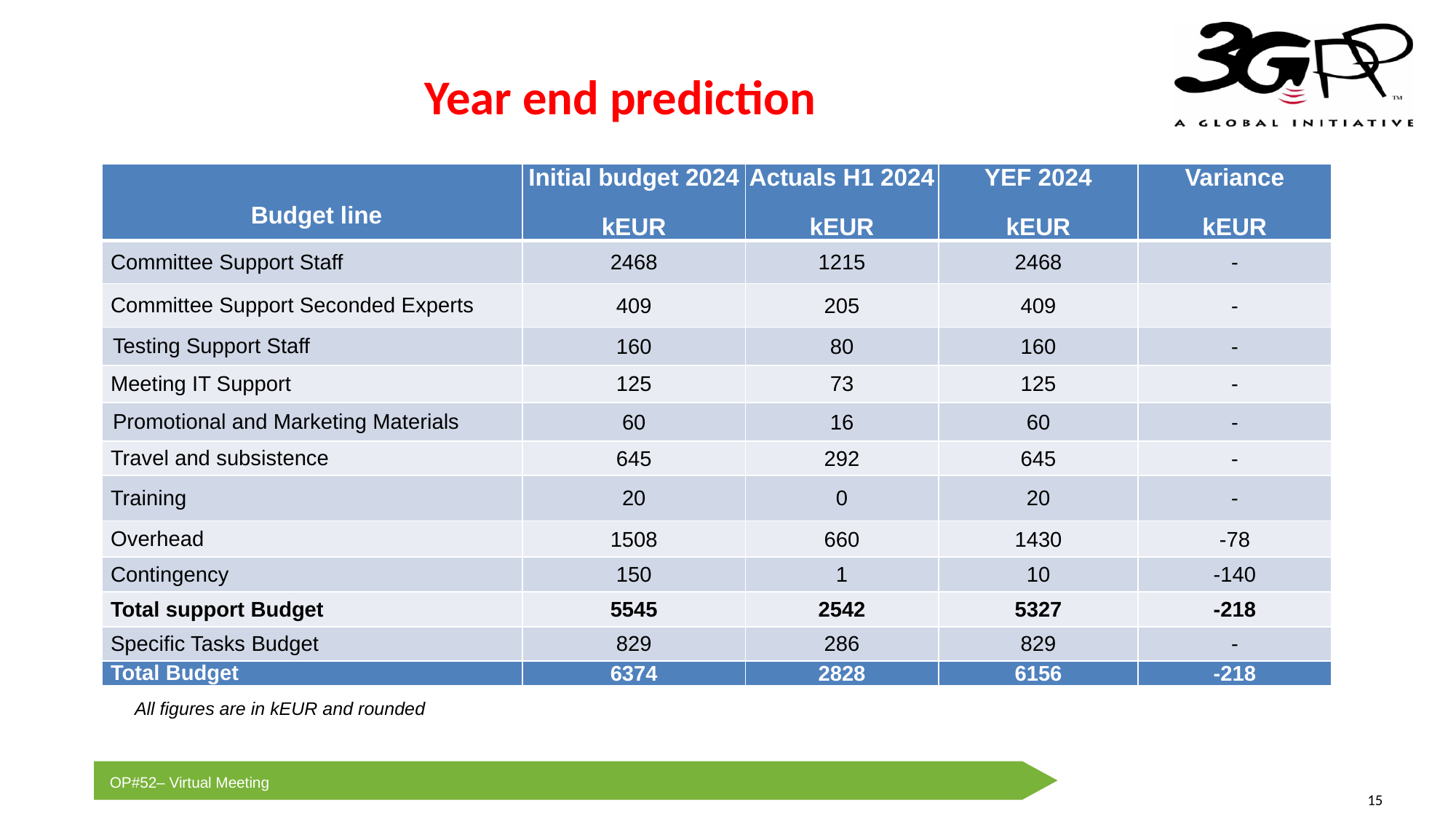

# Year end prediction
| Budget line | Initial budget 2024 kEUR | Actuals H1 2024 kEUR | YEF 2024 kEUR | Variance kEUR |
| --- | --- | --- | --- | --- |
| Committee Support Staff | 2468 | 1215 | 2468 | - |
| Committee Support Seconded Experts | 409 | 205 | 409 | - |
| Testing Support Staff | 160 | 80 | 160 | - |
| Meeting IT Support | 125 | 73 | 125 | - |
| Promotional and Marketing Materials | 60 | 16 | 60 | - |
| Travel and subsistence | 645 | 292 | 645 | - |
| Training | 20 | 0 | 20 | - |
| Overhead | 1508 | 660 | 1430 | -78 |
| Contingency | 150 | 1 | 10 | -140 |
| Total support Budget | 5545 | 2542 | 5327 | -218 |
| Specific Tasks Budget | 829 | 286 | 829 | - |
| Total Budget | 6374 | 2828 | 6156 | -218 |
All figures are in kEUR and rounded